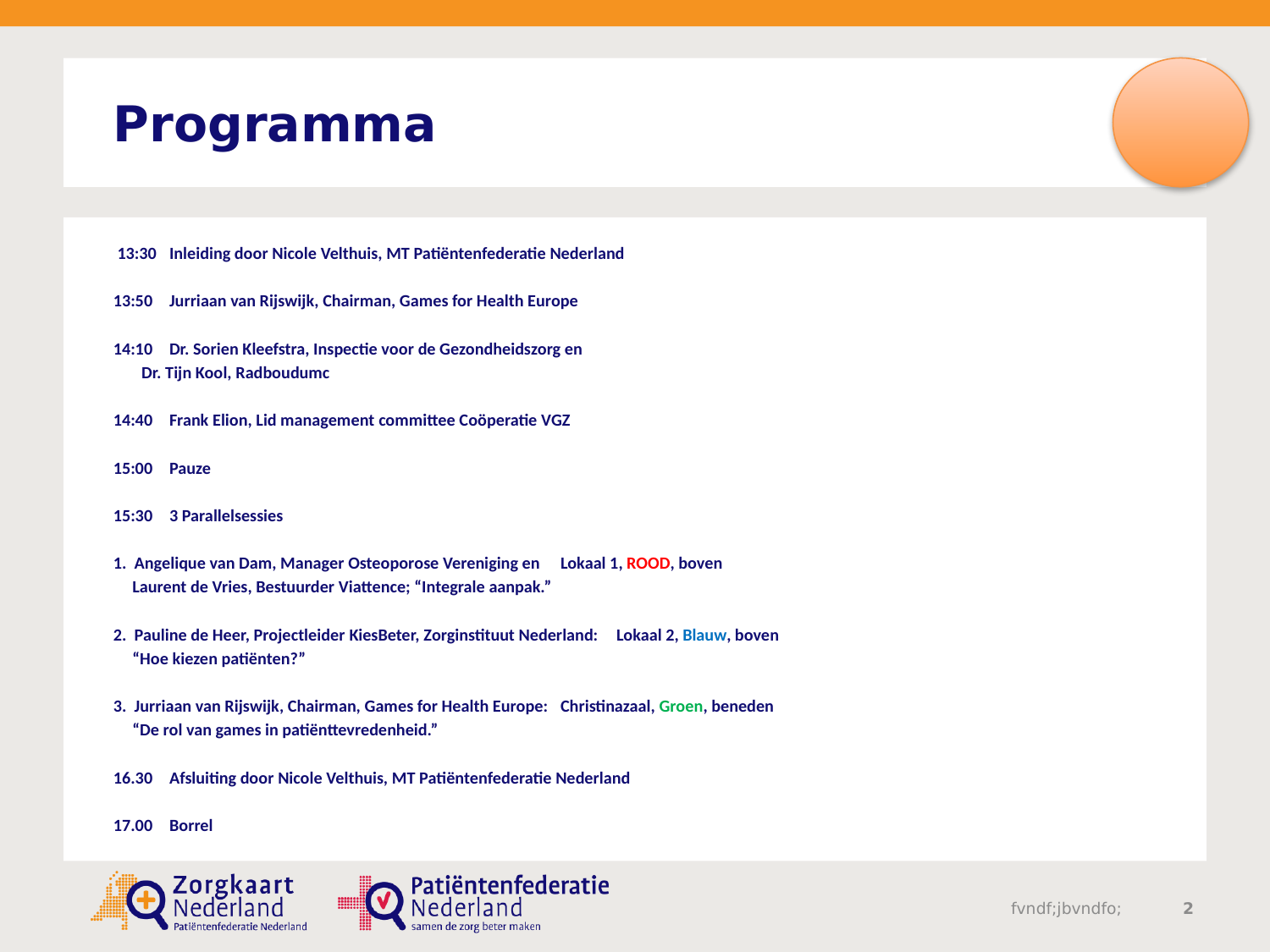

# Programma

 13:30 	Inleiding door Nicole Velthuis, MT Patiëntenfederatie Nederland

13:50	Jurriaan van Rijswijk, Chairman, Games for Health Europe

14:10 	Dr. Sorien Kleefstra, Inspectie voor de Gezondheidszorg en
	Dr. Tijn Kool, Radboudumc

14:40 	Frank Elion, Lid management committee Coöperatie VGZ

15:00 	Pauze

15:30 	3 Parallelsessies

1.  Angelique van Dam, Manager Osteoporose Vereniging en 			Lokaal 1, ROOD, boven
     Laurent de Vries, Bestuurder Viattence; “Integrale aanpak.”

2.  Pauline de Heer, Projectleider KiesBeter, Zorginstituut Nederland: 		Lokaal 2, Blauw, boven
     “Hoe kiezen patiënten?”

3.  Jurriaan van Rijswijk, Chairman, Games for Health Europe: 			Christinazaal, Groen, beneden
     “De rol van games in patiënttevredenheid.”

16.30 	Afsluiting door Nicole Velthuis, MT Patiëntenfederatie Nederland

17.00	Borrel

fvndf;jbvndfo;
2